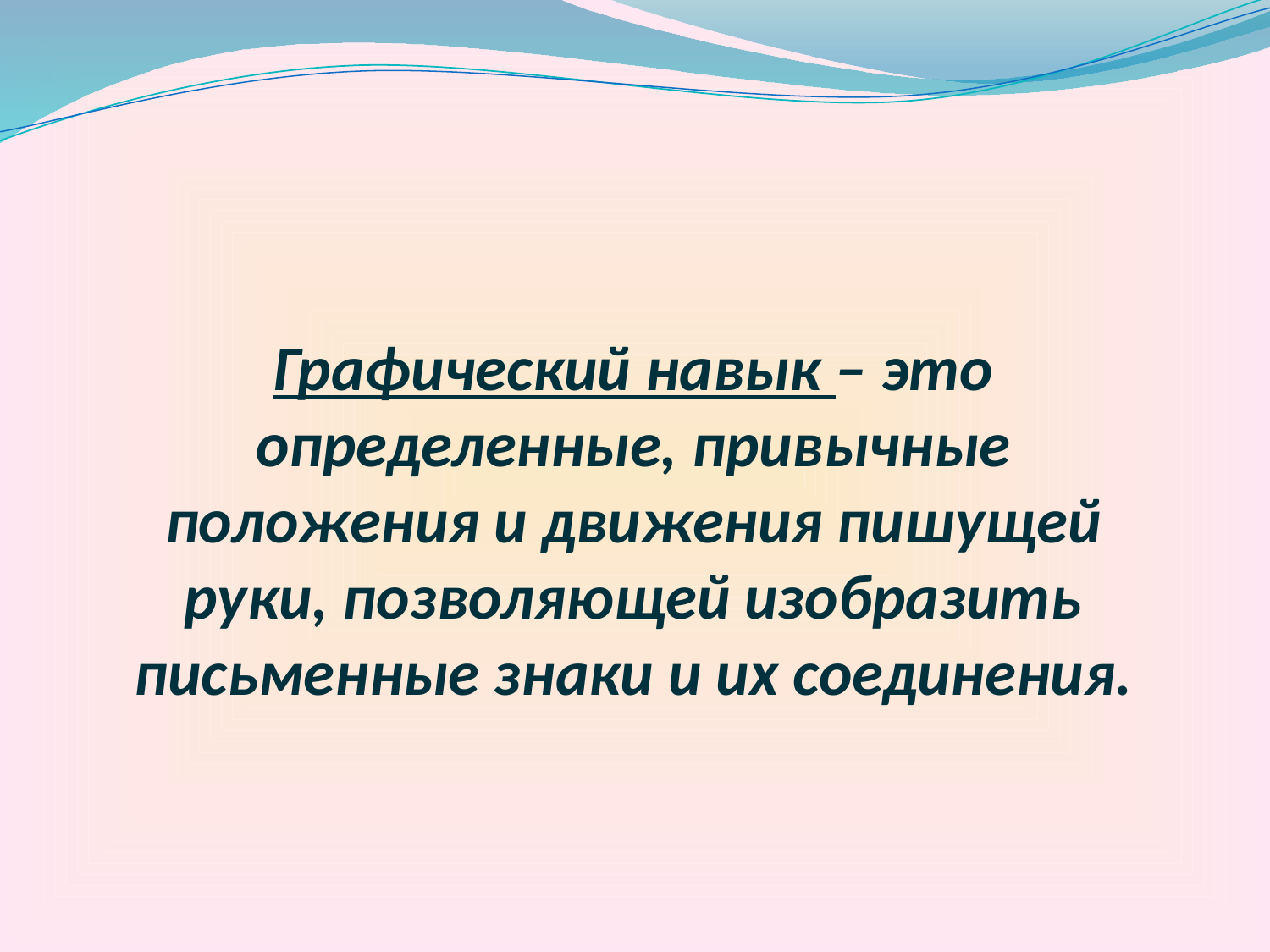

# Графический навык – это определенные, привычные положения и движения пишущей руки, позволяющей изобразить письменные знаки и их соединения.